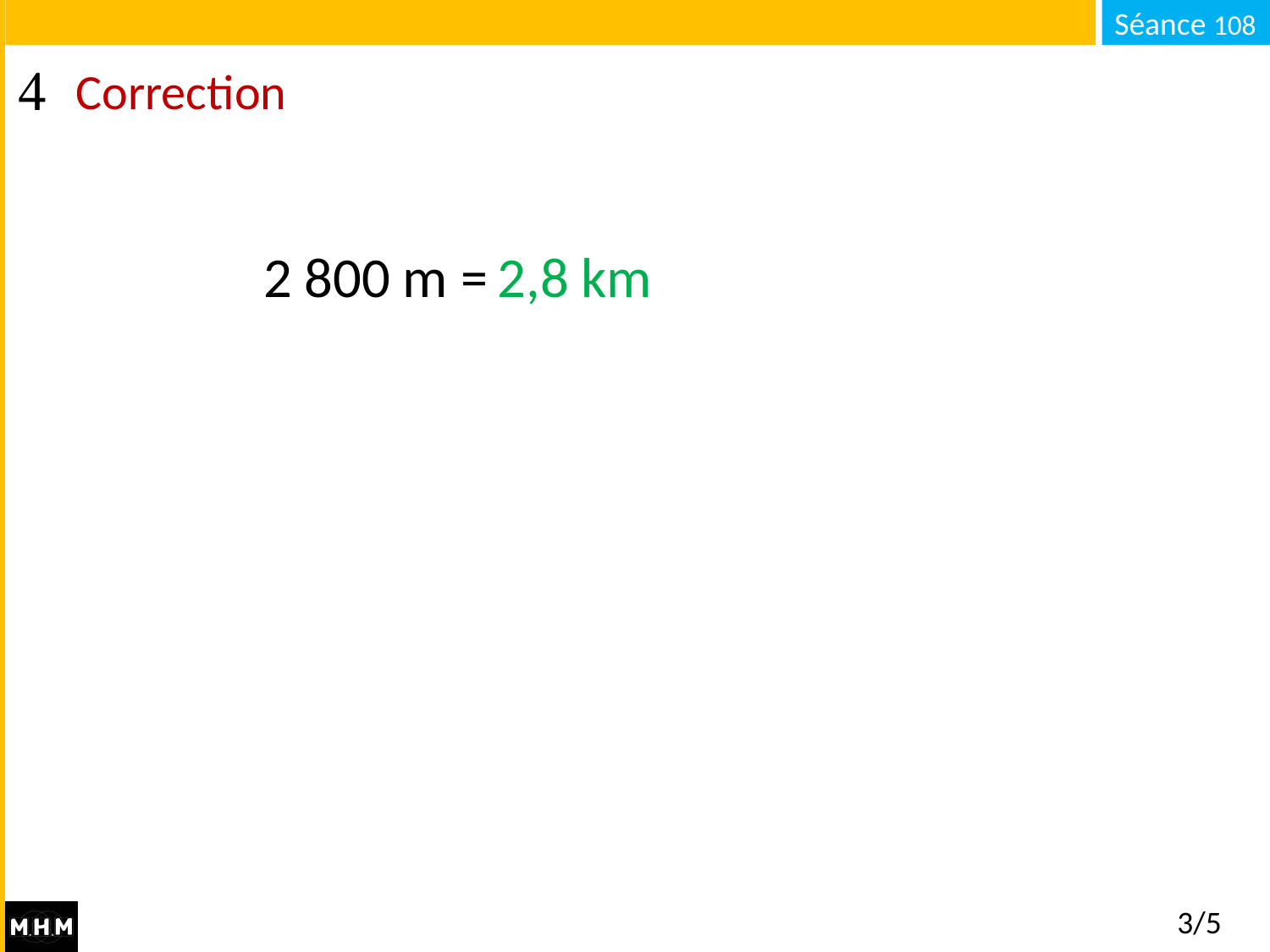

# Correction
2,8 km
2 800 m = … km
3/5